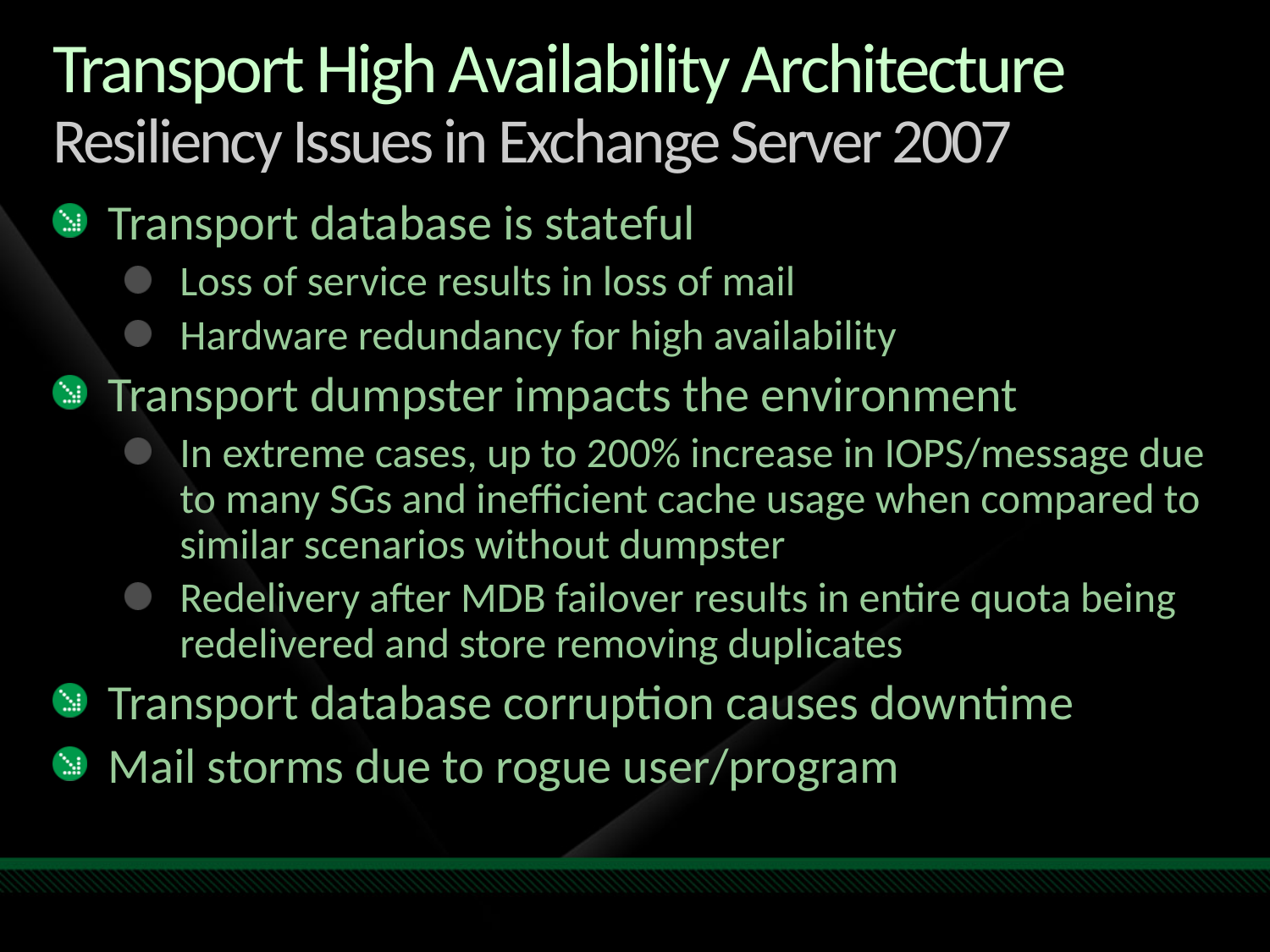

# Transport High Availability Architecture Resiliency Issues in Exchange Server 2007
Transport database is stateful
Loss of service results in loss of mail
Hardware redundancy for high availability
Transport dumpster impacts the environment
In extreme cases, up to 200% increase in IOPS/message due to many SGs and inefficient cache usage when compared to similar scenarios without dumpster
Redelivery after MDB failover results in entire quota being redelivered and store removing duplicates
Transport database corruption causes downtime
Mail storms due to rogue user/program